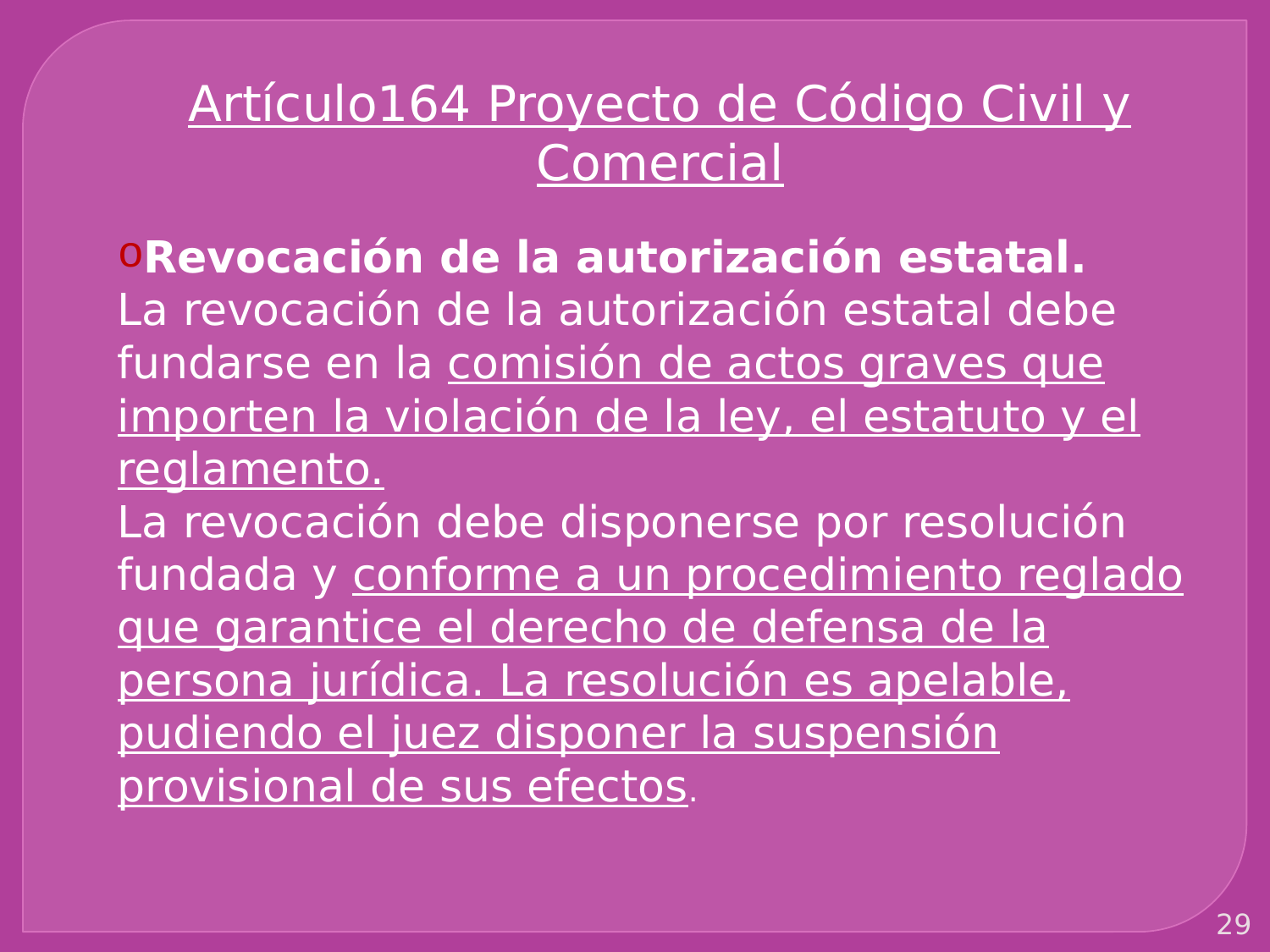

Artículo164 Proyecto de Código Civil y Comercial

Revocación de la autorización estatal.
La revocación de la autorización estatal debe fundarse en la comisión de actos graves que importen la violación de la ley, el estatuto y el reglamento.
La revocación debe disponerse por resolución fundada y conforme a un procedimiento reglado que garantice el derecho de defensa de la persona jurídica. La resolución es apelable, pudiendo el juez disponer la suspensión provisional de sus efectos.
29